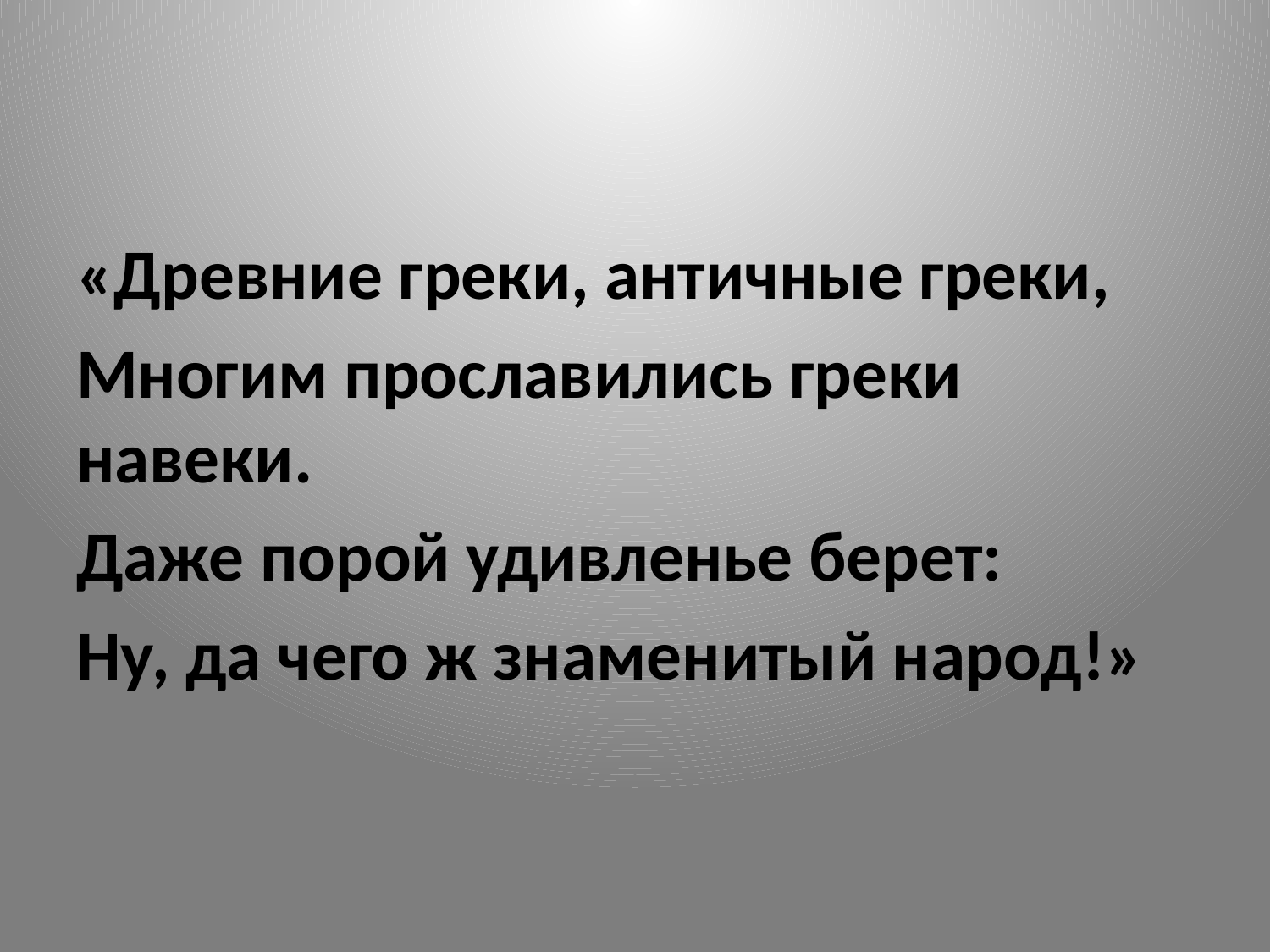

#
«Древние греки, античные греки,
Многим прославились греки навеки.
Даже порой удивленье берет:
Ну, да чего ж знаменитый народ!»